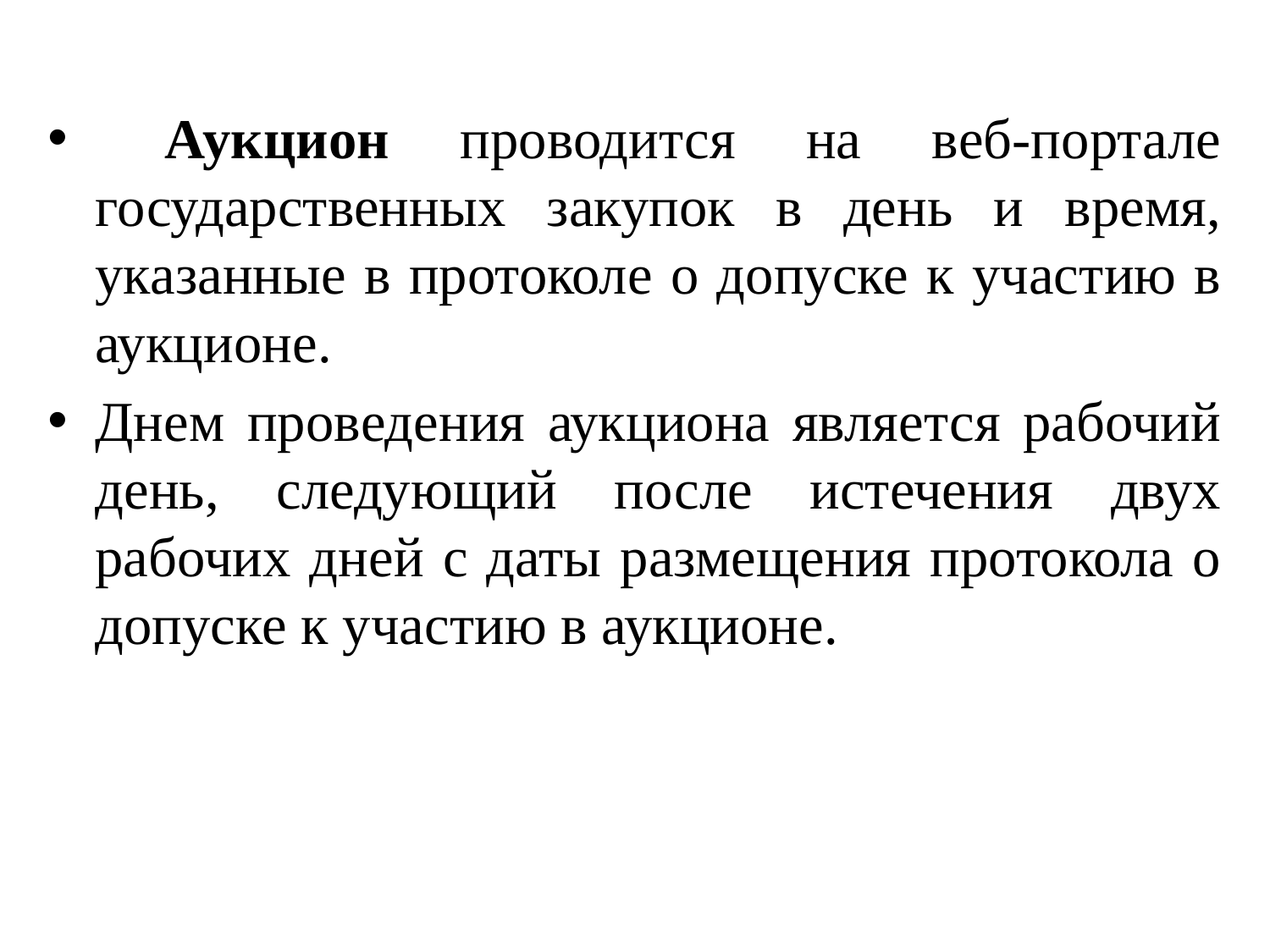

Аукцион проводится на веб-портале государственных закупок в день и время, указанные в протоколе о допуске к участию в аукционе.
Днем проведения аукциона является рабочий день, следующий после истечения двух рабочих дней с даты размещения протокола о допуске к участию в аукционе.